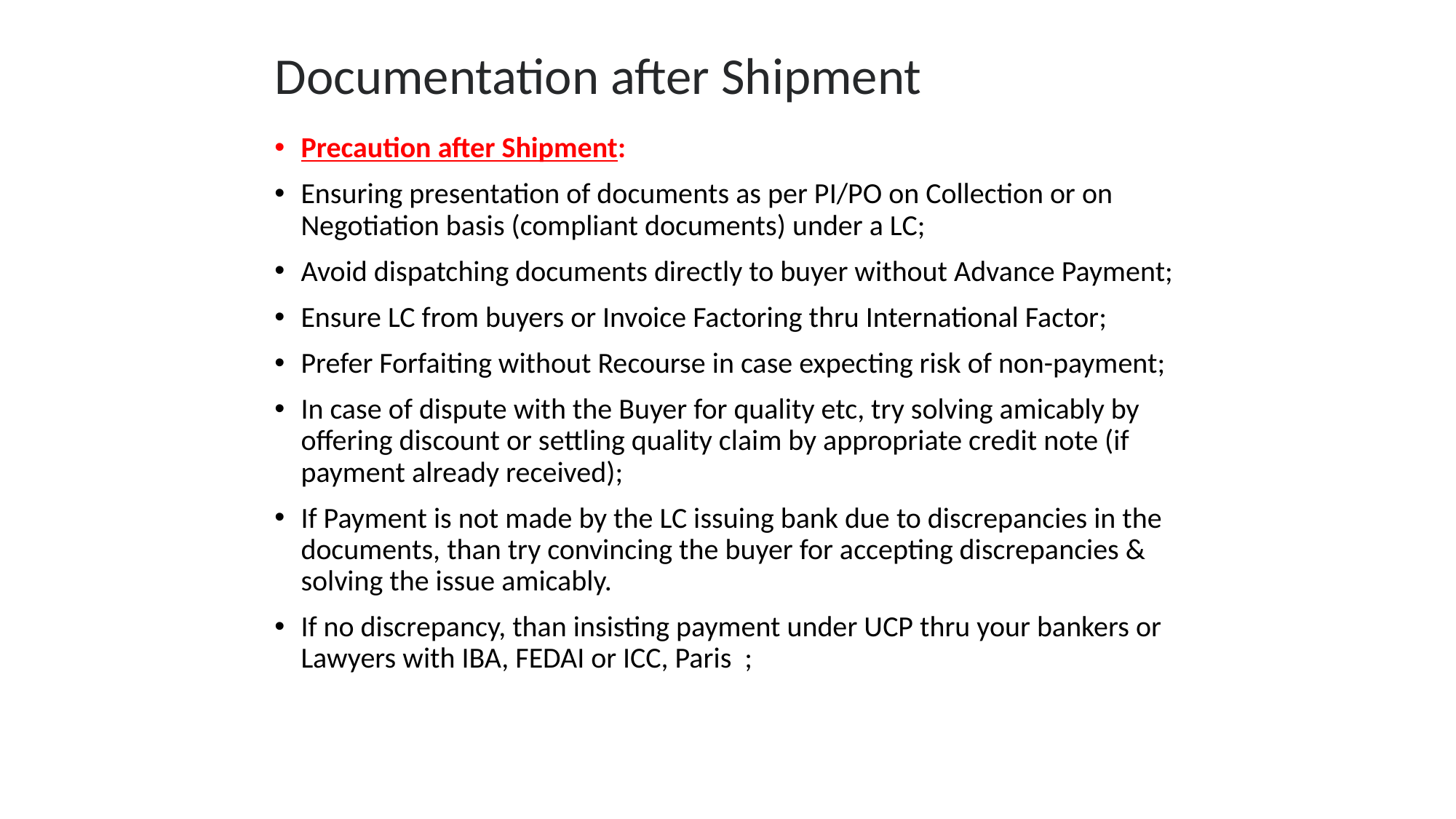

# Documentation after Shipment
Precaution after Shipment:
Ensuring presentation of documents as per PI/PO on Collection or on Negotiation basis (compliant documents) under a LC;
Avoid dispatching documents directly to buyer without Advance Payment;
Ensure LC from buyers or Invoice Factoring thru International Factor;
Prefer Forfaiting without Recourse in case expecting risk of non-payment;
In case of dispute with the Buyer for quality etc, try solving amicably by offering discount or settling quality claim by appropriate credit note (if payment already received);
If Payment is not made by the LC issuing bank due to discrepancies in the documents, than try convincing the buyer for accepting discrepancies & solving the issue amicably.
If no discrepancy, than insisting payment under UCP thru your bankers or Lawyers with IBA, FEDAI or ICC, Paris  ;